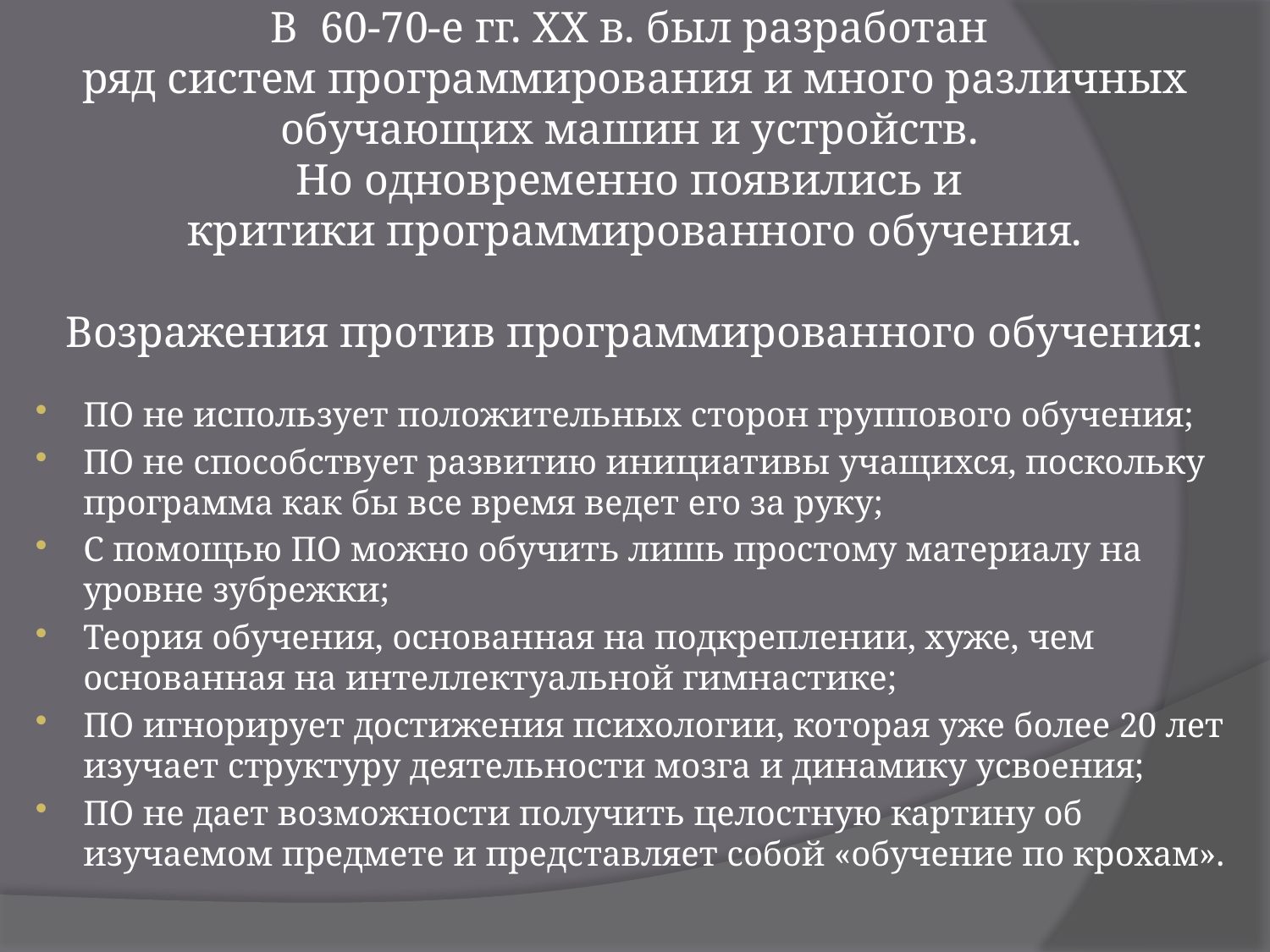

# В  60-70-е гг. ХХ в. был разработан ряд систем программирования и много различных обучающих машин и устройств. Но одновременно появились и критики программированного обучения. Возражения против программированного обучения:
ПО не использует положительных сторон группового обучения;
ПО не способствует развитию инициативы учащихся, поскольку программа как бы все время ведет его за руку;
С помощью ПО можно обучить лишь простому материалу на уровне зубрежки;
Теория обучения, основанная на подкреплении, хуже, чем основанная на интеллектуальной гимнастике;
ПО игнорирует достижения психологии, которая уже более 20 лет изучает структуру деятельности мозга и динамику усвоения;
ПО не дает возможности получить целостную картину об изучаемом предмете и представляет собой «обучение по крохам».